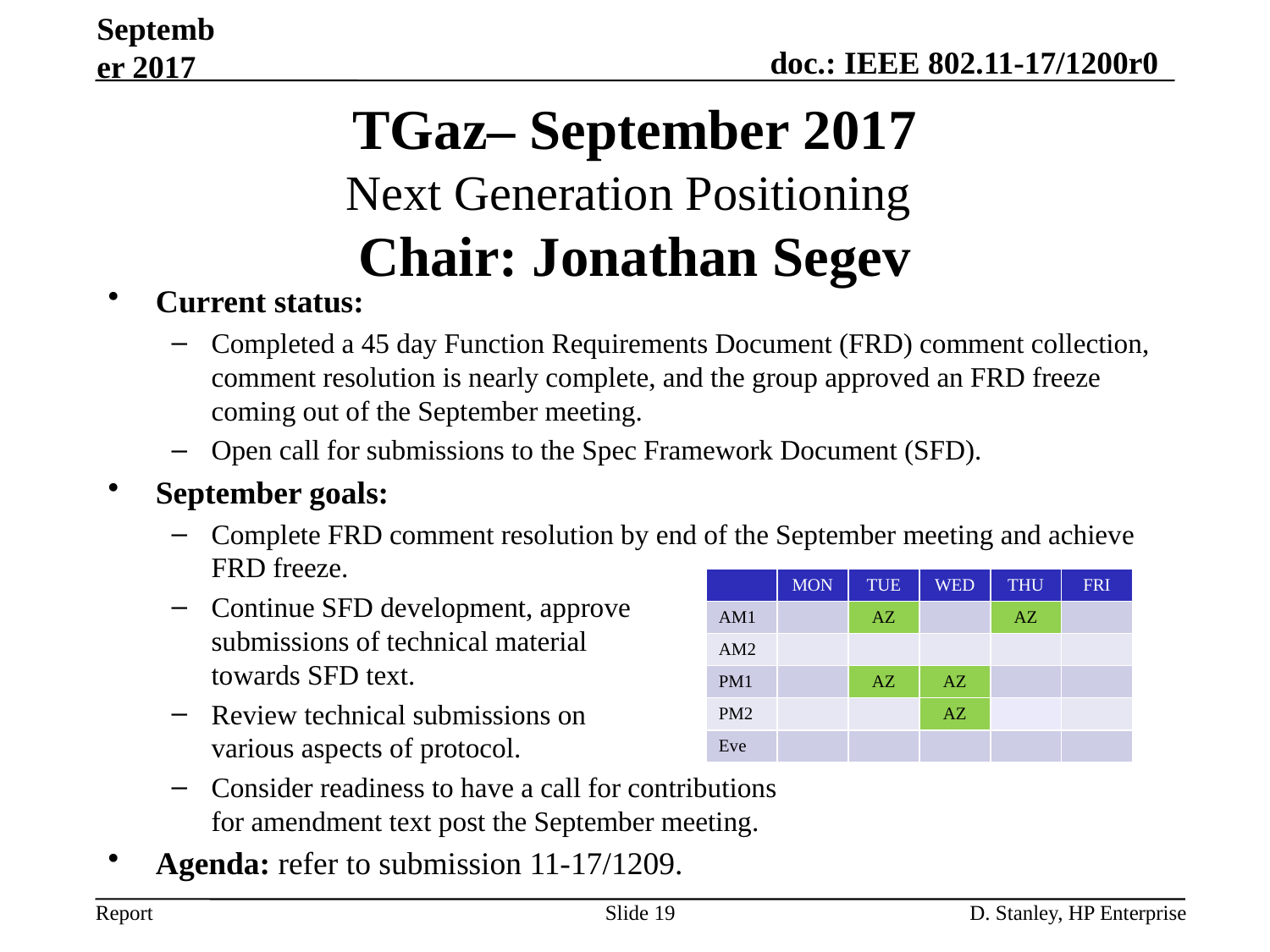

September 2017
# TGaz– September 2017 Next Generation Positioning Chair: Jonathan Segev
Current status:
Completed a 45 day Function Requirements Document (FRD) comment collection, comment resolution is nearly complete, and the group approved an FRD freeze coming out of the September meeting.
Open call for submissions to the Spec Framework Document (SFD).
September goals:
Complete FRD comment resolution by end of the September meeting and achieve FRD freeze.
Continue SFD development, approve
submissions of technical material
towards SFD text.
Review technical submissions on
various aspects of protocol.
Consider readiness to have a call for contributions
for amendment text post the September meeting.
Agenda: refer to submission 11-17/1209.

|  | MON | TUE | WED | THU | FRI |
| --- | --- | --- | --- | --- | --- |
| AM1 |  | AZ |  | AZ |  |
| AM2 |  |  |  |  |  |
| PM1 |  | AZ | AZ |  |  |
| PM2 |  |  | AZ |  |  |
| Eve |  |  |  |  |  |
Slide 19
D. Stanley, HP Enterprise